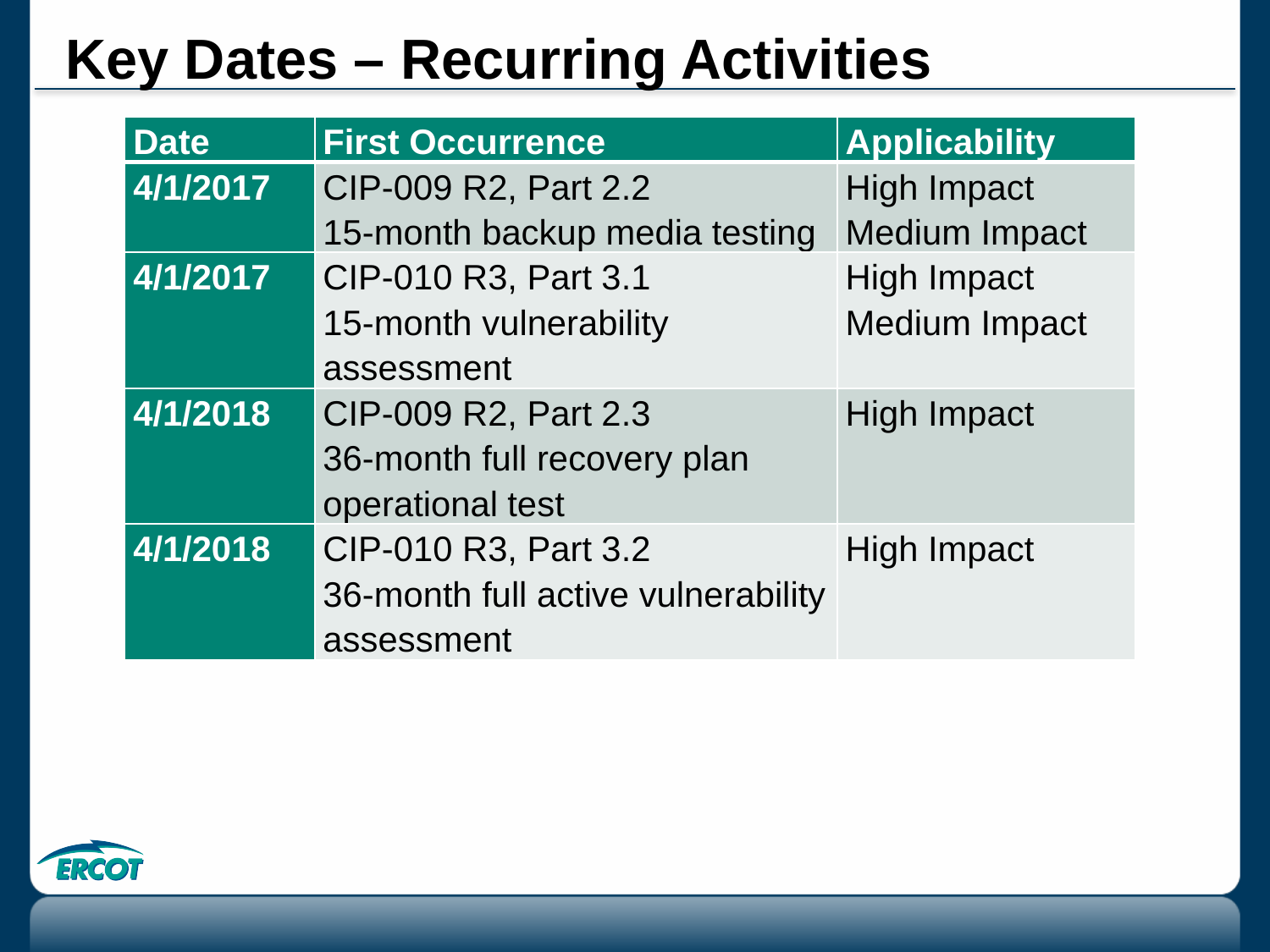

# Key Dates – Recurring Activities
| Date | First Occurrence | Applicability |
| --- | --- | --- |
| 4/1/2017 | CIP-009 R2, Part 2.2 15-month backup media testing | High Impact Medium Impact |
| 4/1/2017 | CIP-010 R3, Part 3.1 15-month vulnerability assessment | High Impact Medium Impact |
| 4/1/2018 | CIP-009 R2, Part 2.3 36-month full recovery plan operational test | High Impact |
| 4/1/2018 | CIP-010 R3, Part 3.2 36-month full active vulnerability assessment | High Impact |